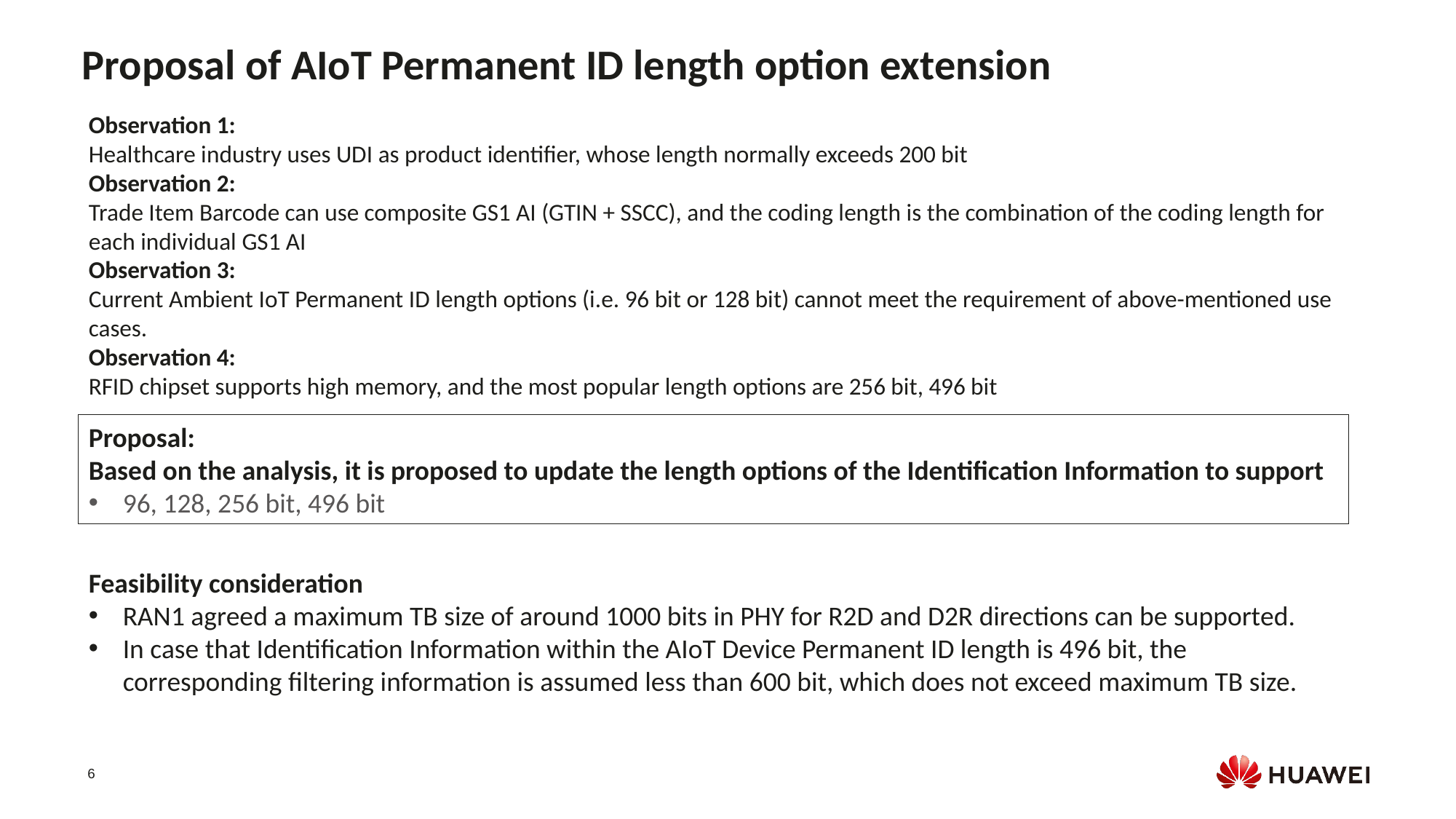

Proposal of AIoT Permanent ID length option extension
Observation 1:
Healthcare industry uses UDI as product identifier, whose length normally exceeds 200 bit
Observation 2:
Trade Item Barcode can use composite GS1 AI (GTIN + SSCC), and the coding length is the combination of the coding length for each individual GS1 AI
Observation 3:
Current Ambient IoT Permanent ID length options (i.e. 96 bit or 128 bit) cannot meet the requirement of above-mentioned use cases.
Observation 4:
RFID chipset supports high memory, and the most popular length options are 256 bit, 496 bit
Proposal:
Based on the analysis, it is proposed to update the length options of the Identification Information to support
96, 128, 256 bit, 496 bit
Feasibility consideration
RAN1 agreed a maximum TB size of around 1000 bits in PHY for R2D and D2R directions can be supported.
In case that Identification Information within the AIoT Device Permanent ID length is 496 bit, the corresponding filtering information is assumed less than 600 bit, which does not exceed maximum TB size.